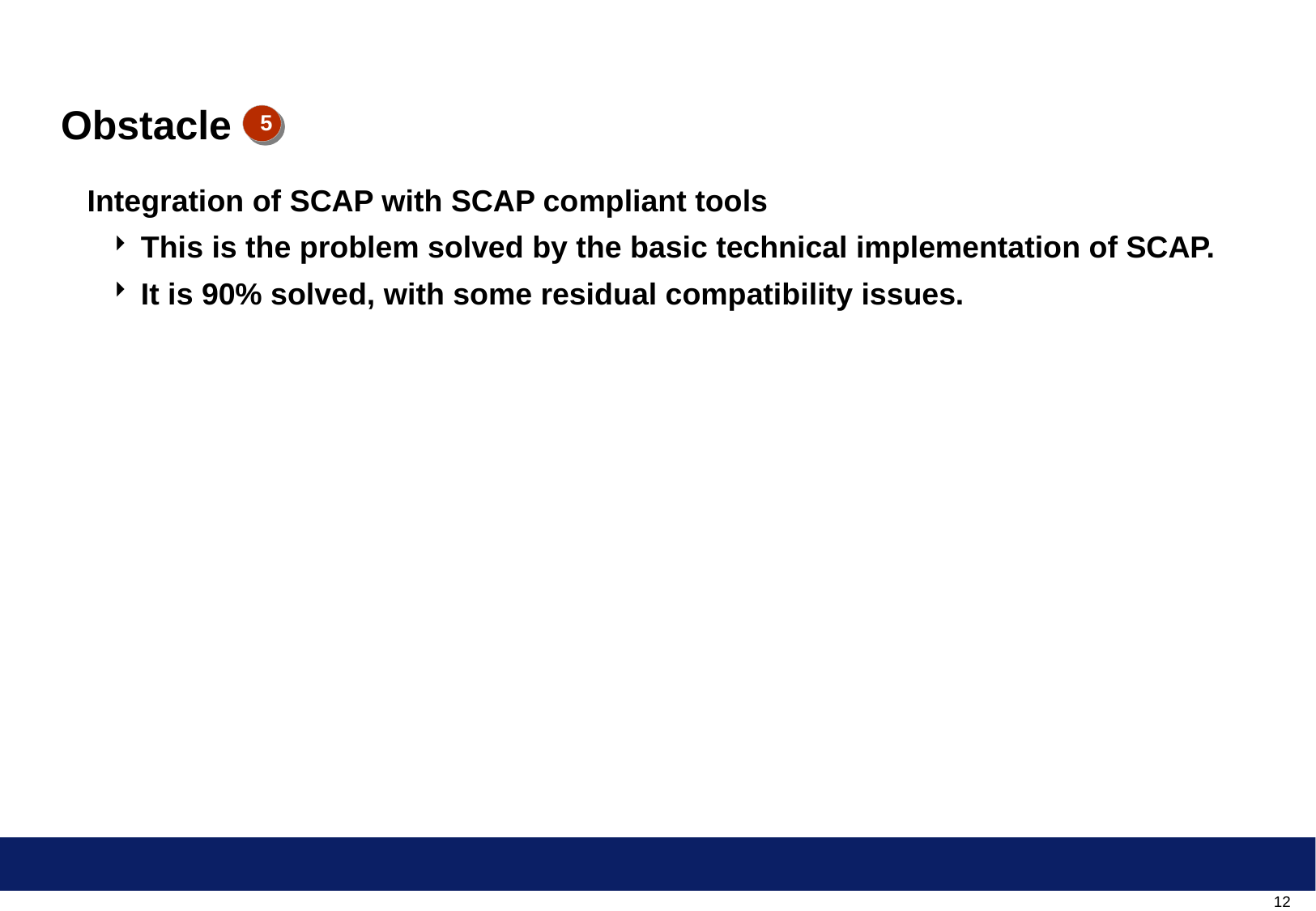

# Obstacle
5
Integration of SCAP with SCAP compliant tools
This is the problem solved by the basic technical implementation of SCAP.
It is 90% solved, with some residual compatibility issues.